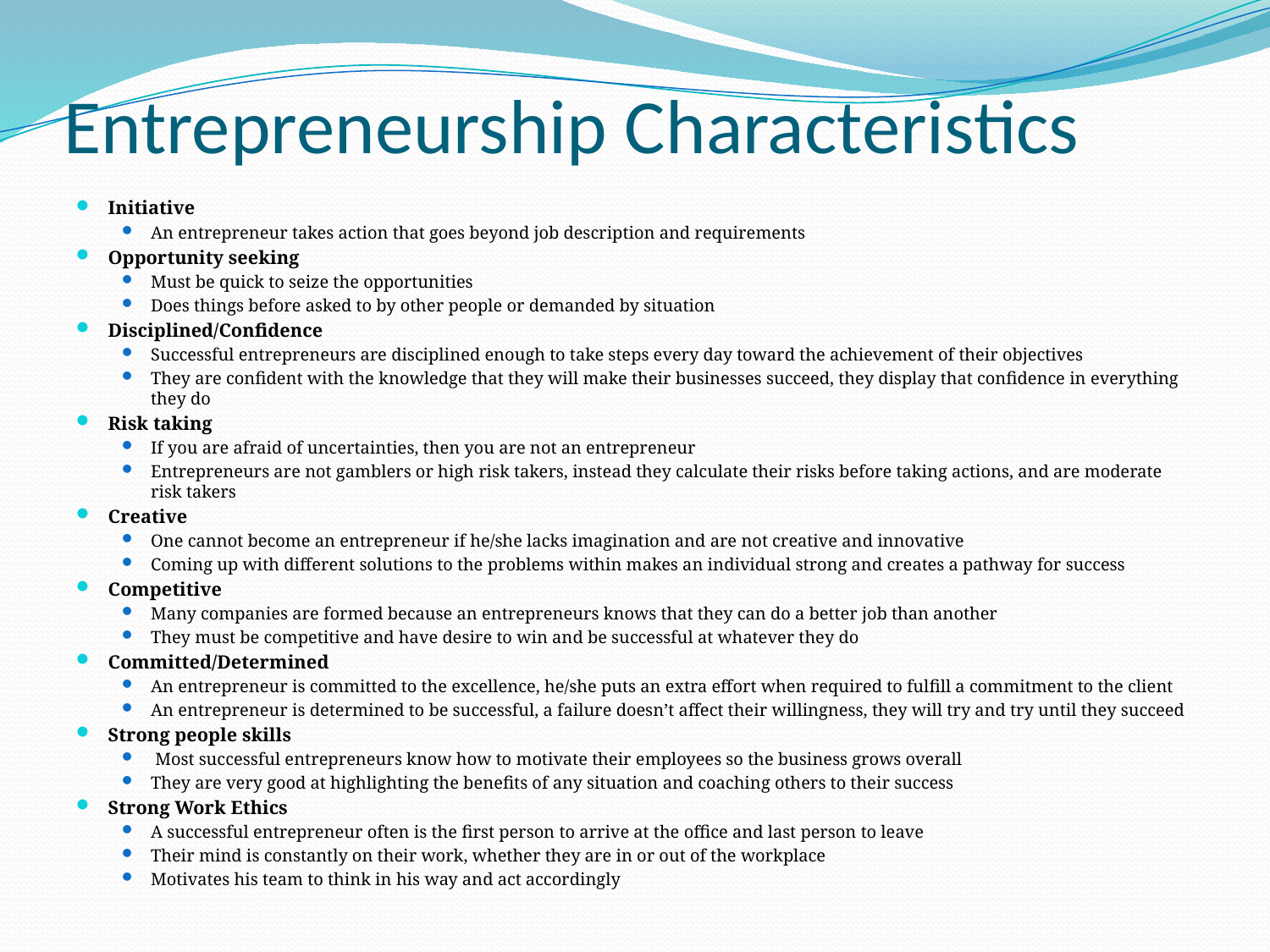

# Entrepreneurship Characteristics
Initiative
An entrepreneur takes action that goes beyond job description and requirements
Opportunity seeking
Must be quick to seize the opportunities
Does things before asked to by other people or demanded by situation
Disciplined/Confidence
Successful entrepreneurs are disciplined enough to take steps every day toward the achievement of their objectives
They are confident with the knowledge that they will make their businesses succeed, they display that confidence in everything they do
Risk taking
If you are afraid of uncertainties, then you are not an entrepreneur
Entrepreneurs are not gamblers or high risk takers, instead they calculate their risks before taking actions, and are moderate risk takers
Creative
One cannot become an entrepreneur if he/she lacks imagination and are not creative and innovative
Coming up with different solutions to the problems within makes an individual strong and creates a pathway for success
Competitive
Many companies are formed because an entrepreneurs knows that they can do a better job than another
They must be competitive and have desire to win and be successful at whatever they do
Committed/Determined
An entrepreneur is committed to the excellence, he/she puts an extra effort when required to fulfill a commitment to the client
An entrepreneur is determined to be successful, a failure doesn’t affect their willingness, they will try and try until they succeed
Strong people skills
 Most successful entrepreneurs know how to motivate their employees so the business grows overall
They are very good at highlighting the benefits of any situation and coaching others to their success
Strong Work Ethics
A successful entrepreneur often is the first person to arrive at the office and last person to leave
Their mind is constantly on their work, whether they are in or out of the workplace
Motivates his team to think in his way and act accordingly